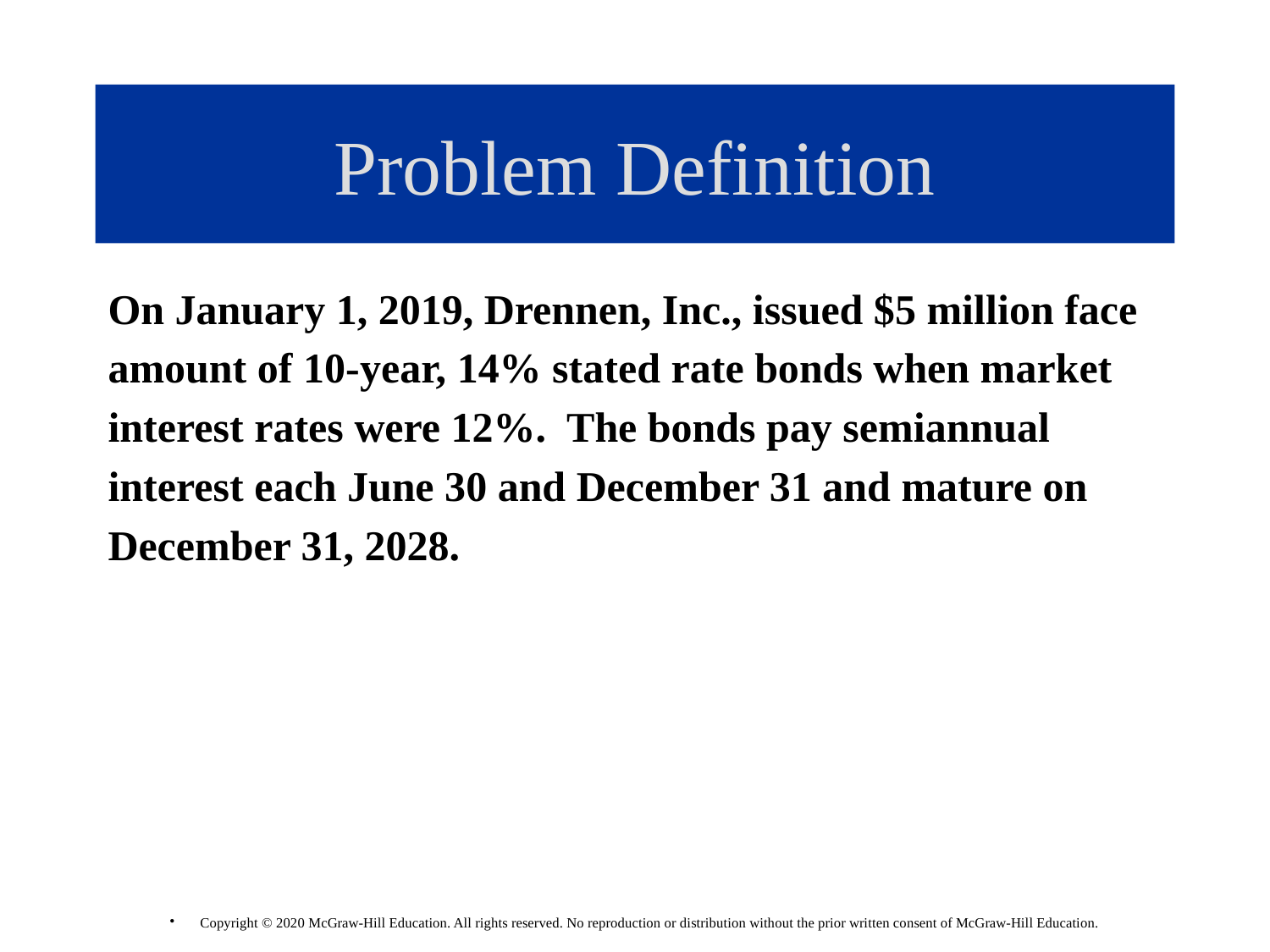

# Problem Definition
On January 1, 2019, Drennen, Inc., issued $5 million face
amount of 10-year, 14% stated rate bonds when market
interest rates were 12%.  The bonds pay semiannual
interest each June 30 and December 31 and mature on
December 31, 2028.